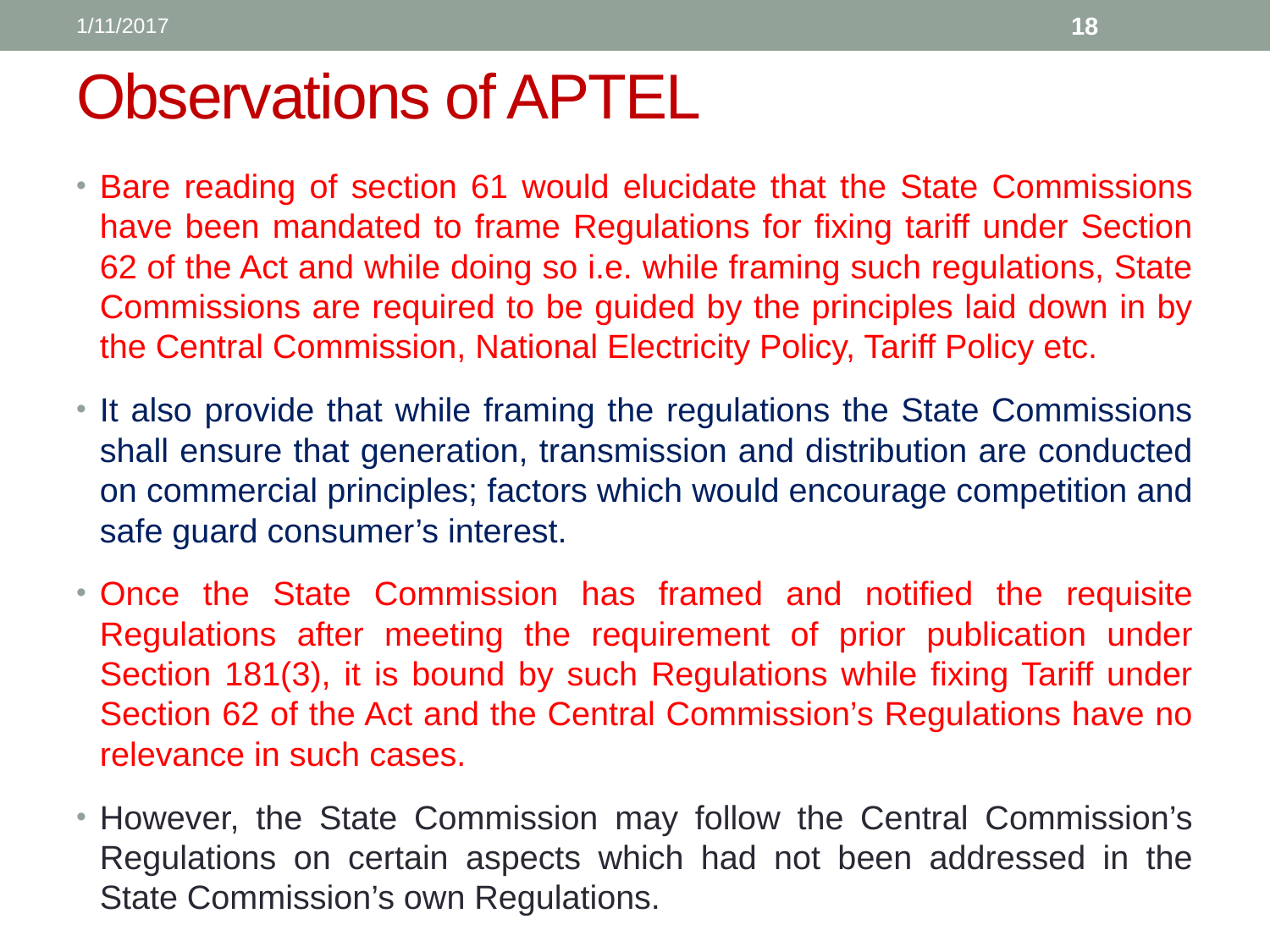

1/11/2017
18
# Observations of APTEL
Bare reading of section 61 would elucidate that the State Commissions have been mandated to frame Regulations for fixing tariff under Section 62 of the Act and while doing so i.e. while framing such regulations, State Commissions are required to be guided by the principles laid down in by the Central Commission, National Electricity Policy, Tariff Policy etc.
It also provide that while framing the regulations the State Commissions shall ensure that generation, transmission and distribution are conducted on commercial principles; factors which would encourage competition and safe guard consumer’s interest.
Once the State Commission has framed and notified the requisite Regulations after meeting the requirement of prior publication under Section 181(3), it is bound by such Regulations while fixing Tariff under Section 62 of the Act and the Central Commission’s Regulations have no relevance in such cases.
However, the State Commission may follow the Central Commission’s Regulations on certain aspects which had not been addressed in the State Commission’s own Regulations.